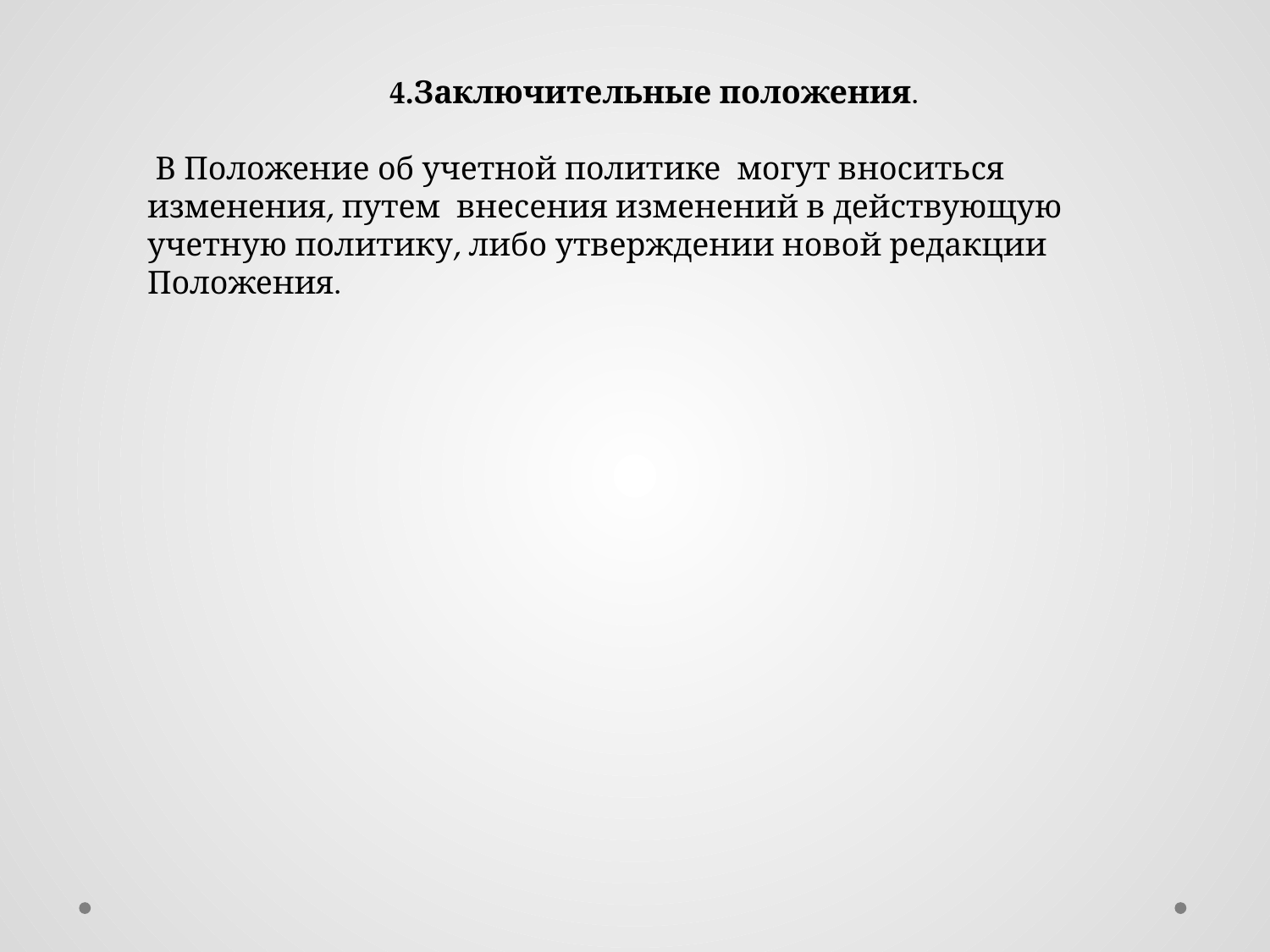

4.Заключительные положения.

 В Положение об учетной политике  могут вноситься изменения, путем  внесения изменений в действующую учетную политику, либо утверждении новой редакции Положения.